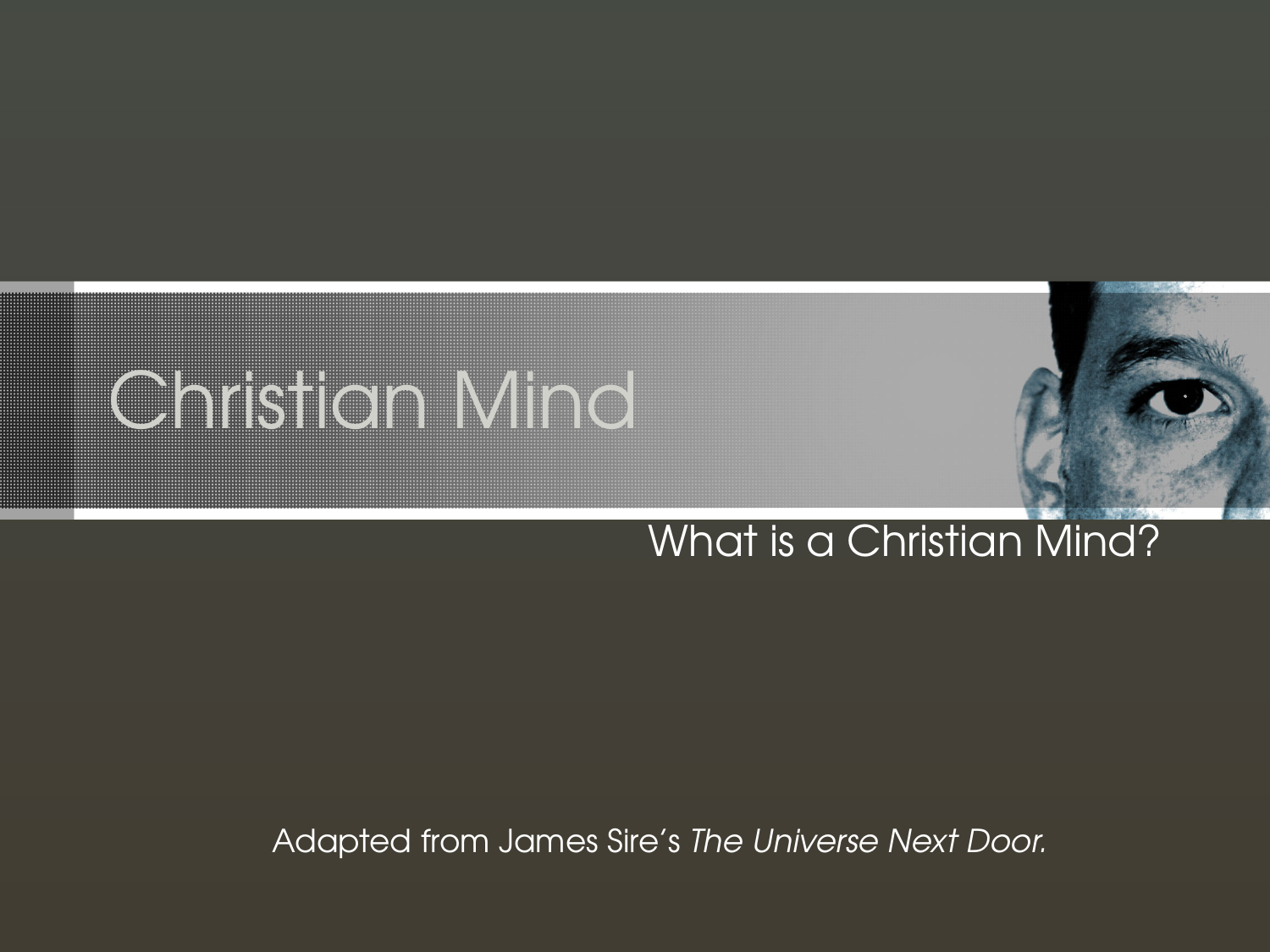

# Christian Mind
What is a Christian Mind?
Adapted from James Sire’s The Universe Next Door.